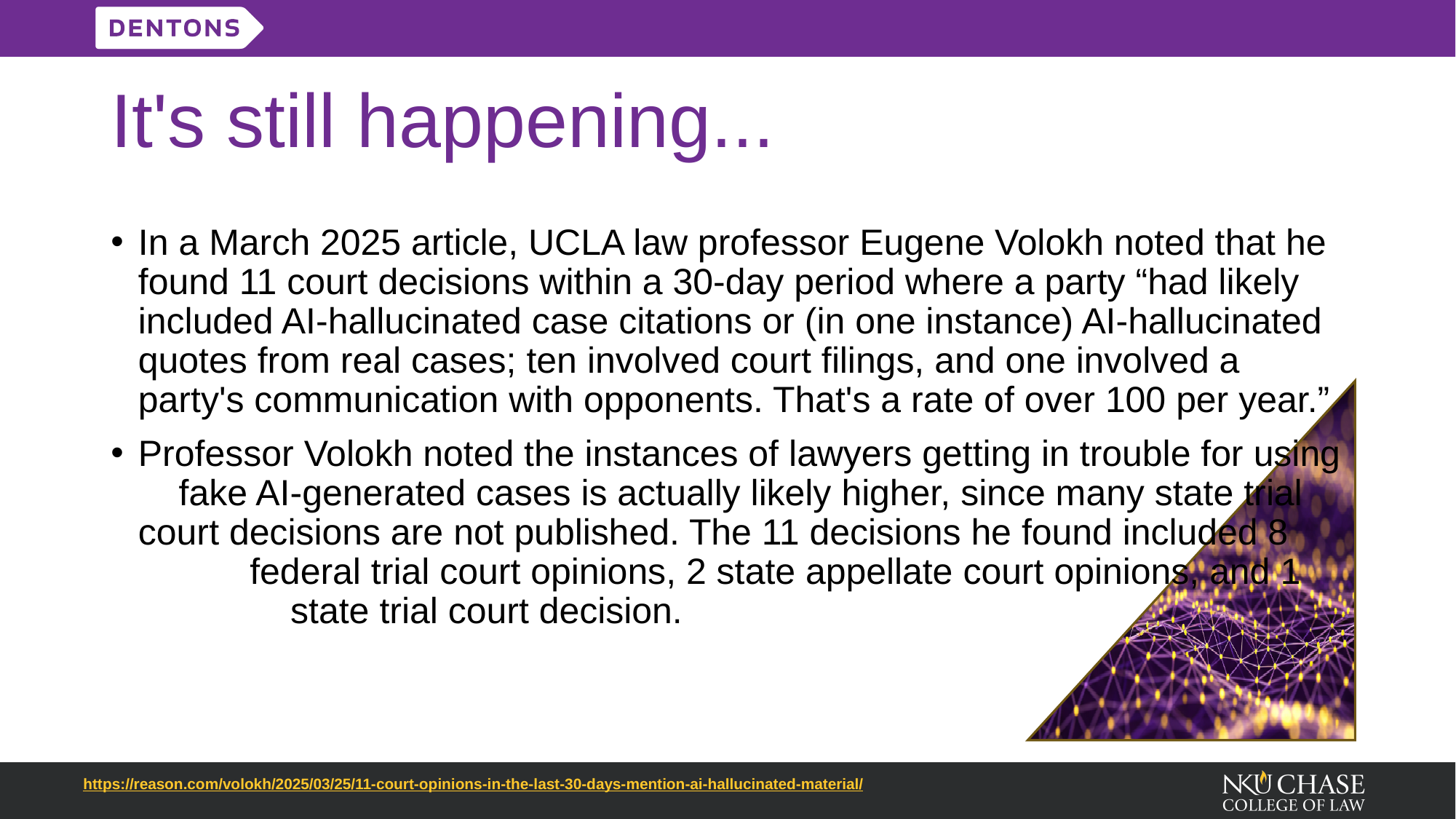

# It's still happening...
In a March 2025 article, UCLA law professor Eugene Volokh noted that he found 11 court decisions within a 30-day period where a party “had likely included AI-hallucinated case citations or (in one instance) AI-hallucinated quotes from real cases; ten involved court filings, and one involved a party's communication with opponents. That's a rate of over 100 per year.”
Professor Volokh noted the instances of lawyers getting in trouble for using     fake AI-generated cases is actually likely higher, since many state trial court decisions are not published. The 11 decisions he found included 8                 federal trial court opinions, 2 state appellate court opinions, and 1                    state trial court decision.

https://reason.com/volokh/2025/03/25/11-court-opinions-in-the-last-30-days-mention-ai-hallucinated-material/